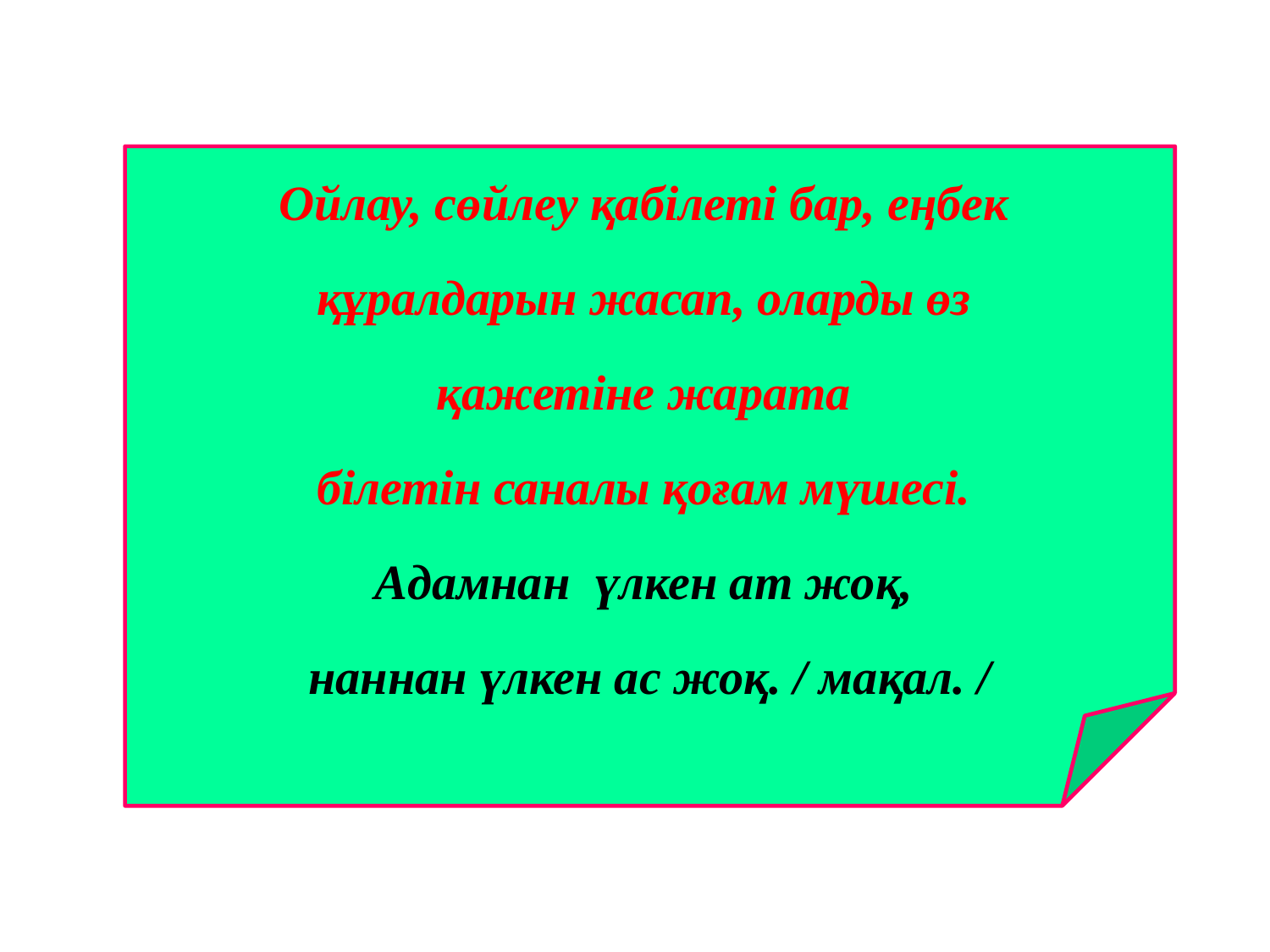

Ойлау, сөйлеу қабілеті бар, еңбек
құралдарын жасап, оларды өз
қажетіне жарата
білетін саналы қоғам мүшесі.
Адамнан  үлкен ат жоқ,
наннан үлкен ас жоқ. / мақал. /